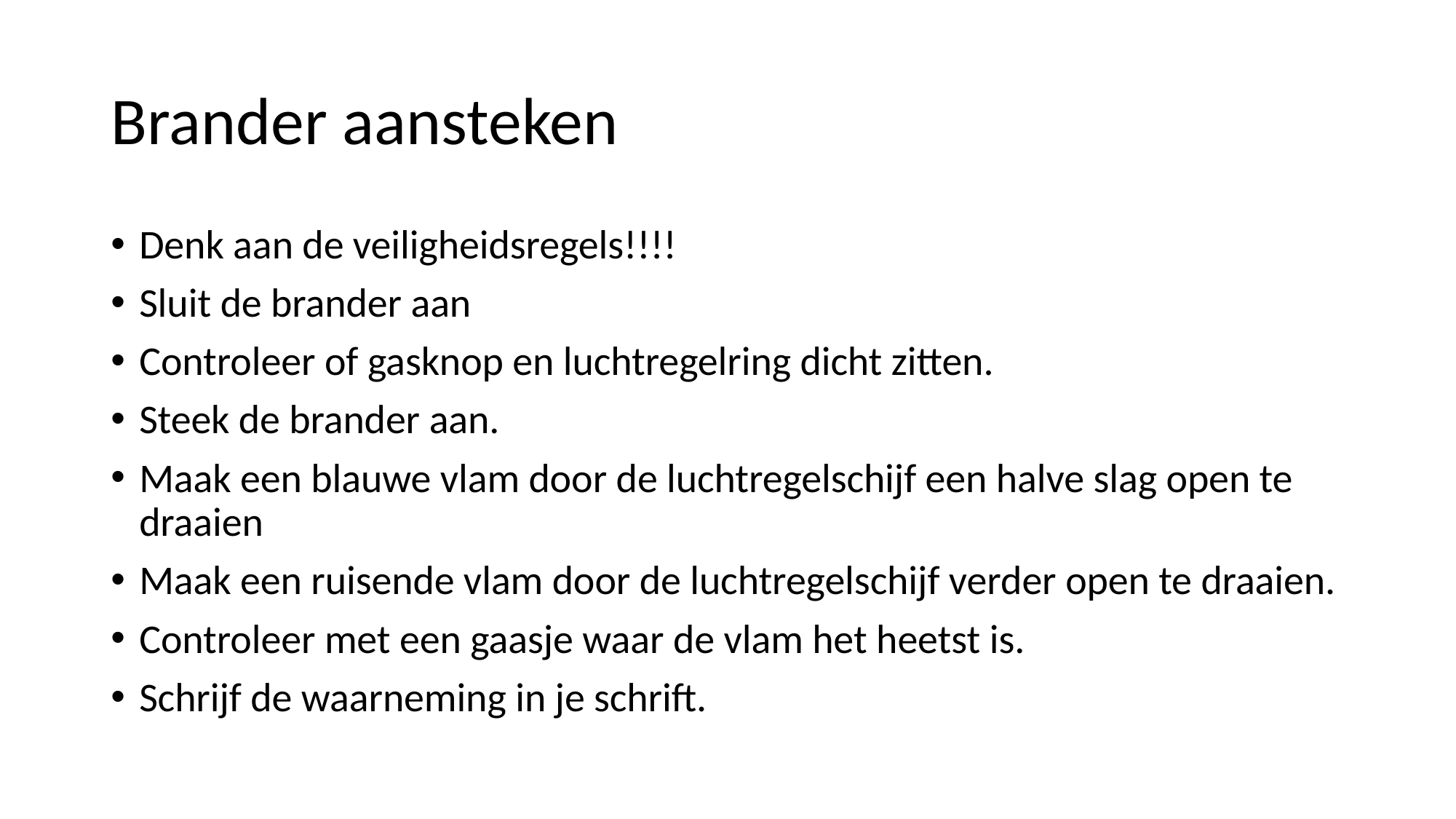

# Brander aansteken
Denk aan de veiligheidsregels!!!!
Sluit de brander aan
Controleer of gasknop en luchtregelring dicht zitten.
Steek de brander aan.
Maak een blauwe vlam door de luchtregelschijf een halve slag open te  draaien
Maak een ruisende vlam door de luchtregelschijf verder open te draaien.
Controleer met een gaasje waar de vlam het heetst is.
Schrijf de waarneming in je schrift.